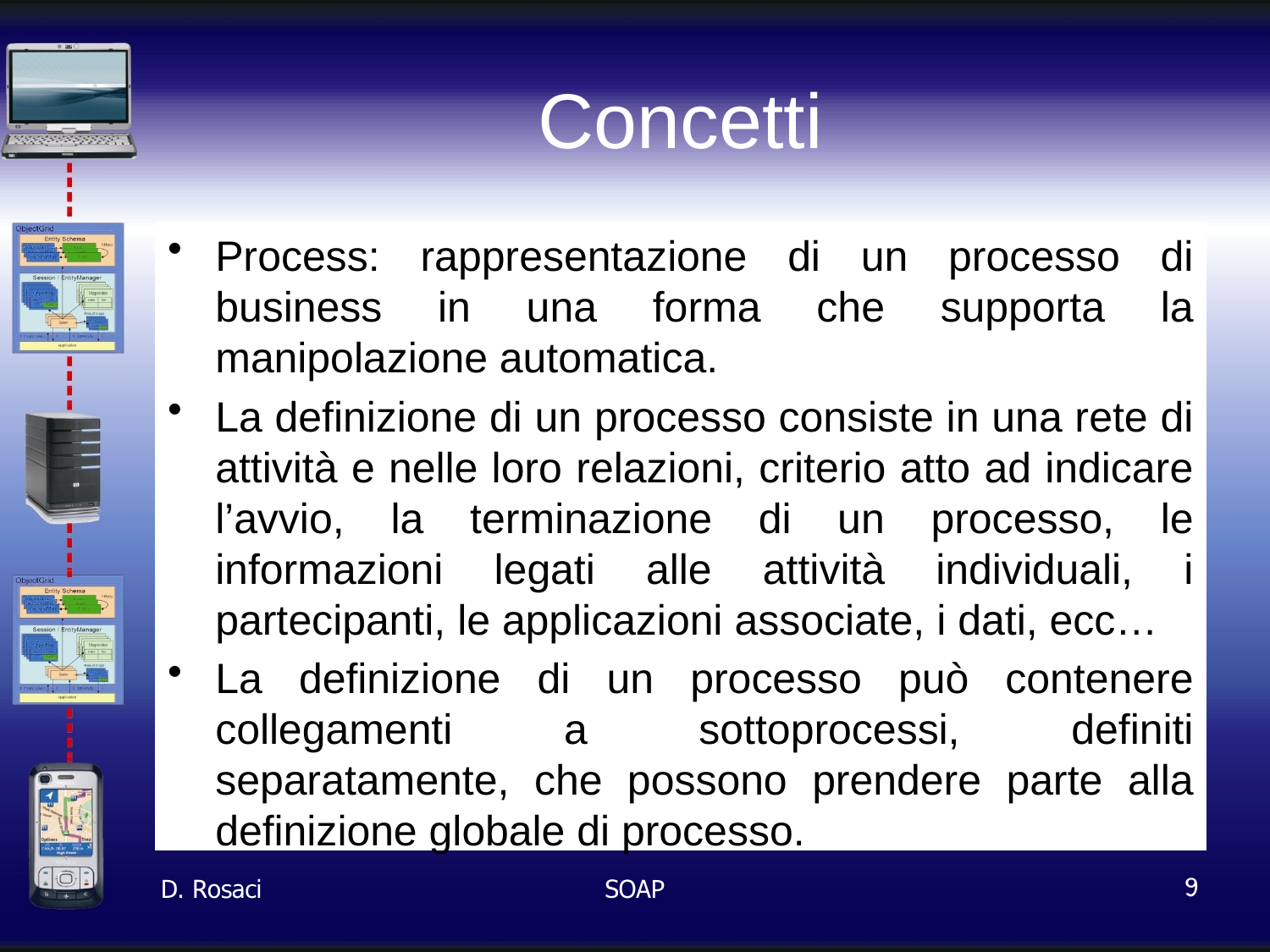

# Concetti
Process: rappresentazione di un processo di business in una forma che supporta la manipolazione automatica.
La definizione di un processo consiste in una rete di attività e nelle loro relazioni, criterio atto ad indicare l’avvio, la terminazione di un processo, le informazioni legati alle attività individuali, i partecipanti, le applicazioni associate, i dati, ecc…
La definizione di un processo può contenere collegamenti a sottoprocessi, definiti separatamente, che possono prendere parte alla definizione globale di processo.
D. Rosaci
SOAP